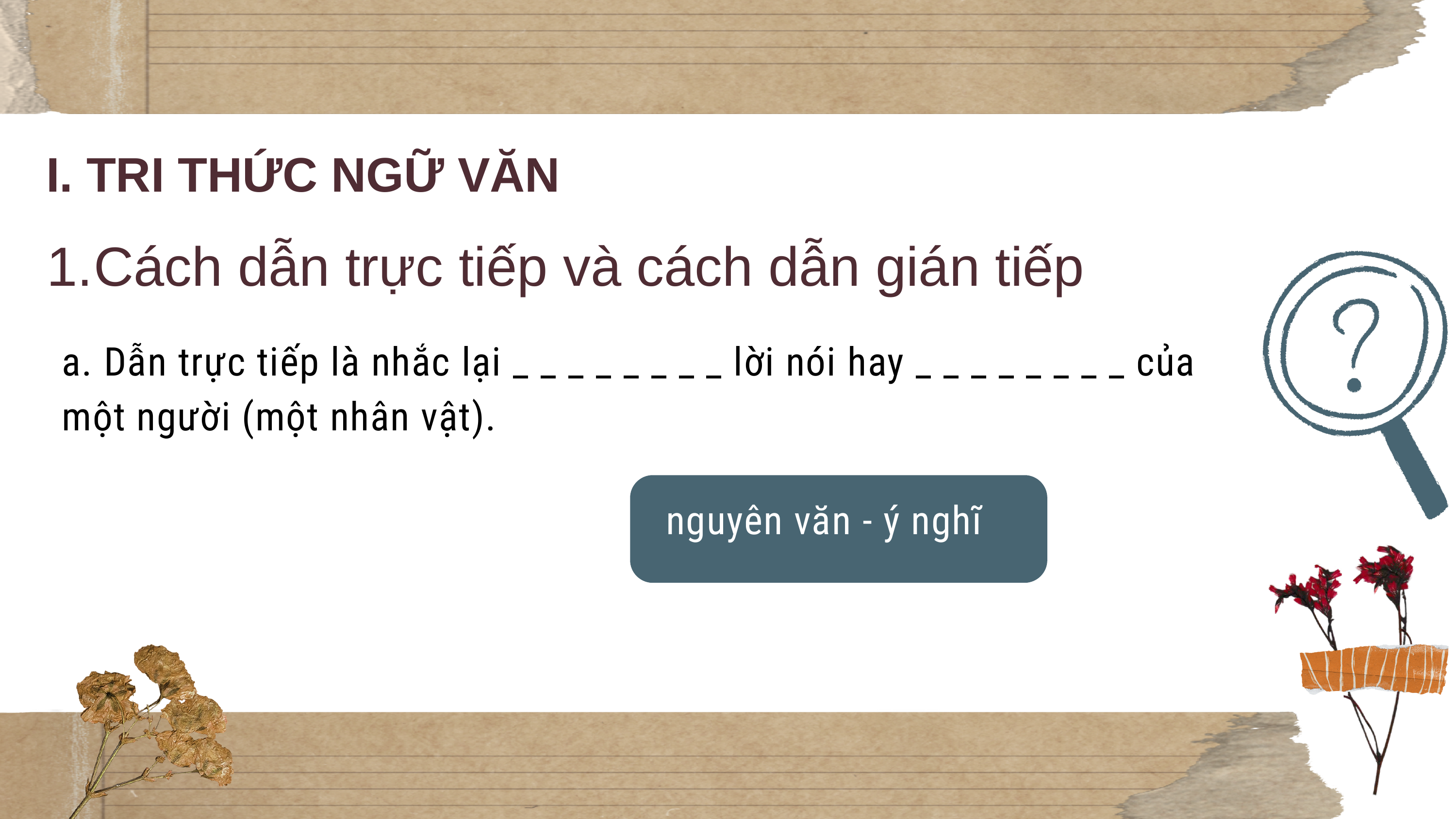

I. TRI THỨC NGỮ VĂN
Cách dẫn trực tiếp và cách dẫn gián tiếp

a. Dẫn trực tiếp là nhắc lại _ _ _ _ _ _ _ _ lời nói hay _ _ _ _ _ _ _ _ của một người (một nhân vật).

nguyên văn - ý nghĩ